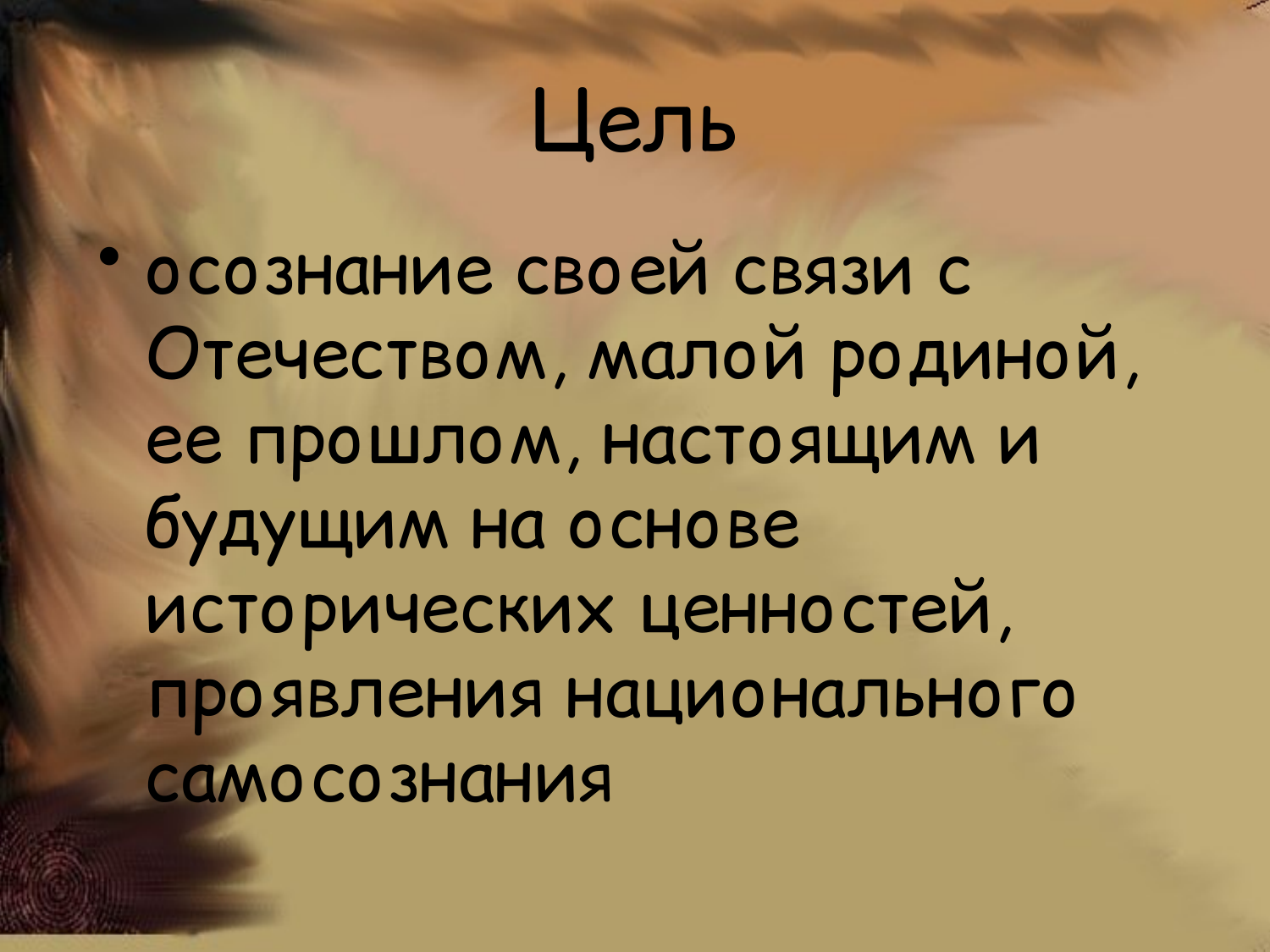

# Цель
осознание своей связи с Отечеством, малой родиной, ее прошлом, настоящим и будущим на основе исторических ценностей, проявления национального самосознания